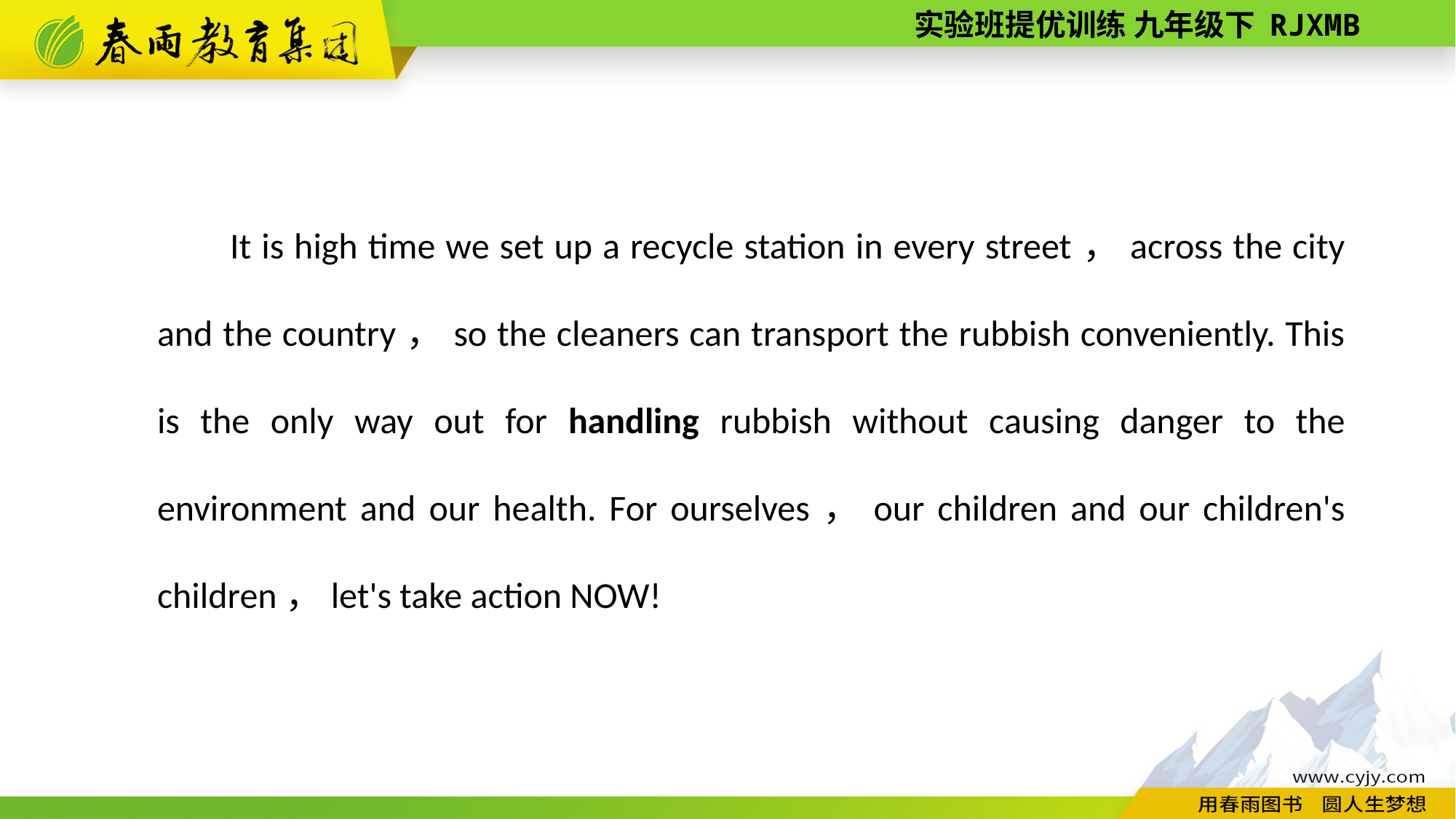

It is high time we set up a recycle station in every street，across the city and the country，so the cleaners can transport the rubbish conveniently. This is the only way out for handling rubbish without causing danger to the environment and our health. For ourselves，our children and our children's children，let's take action NOW!